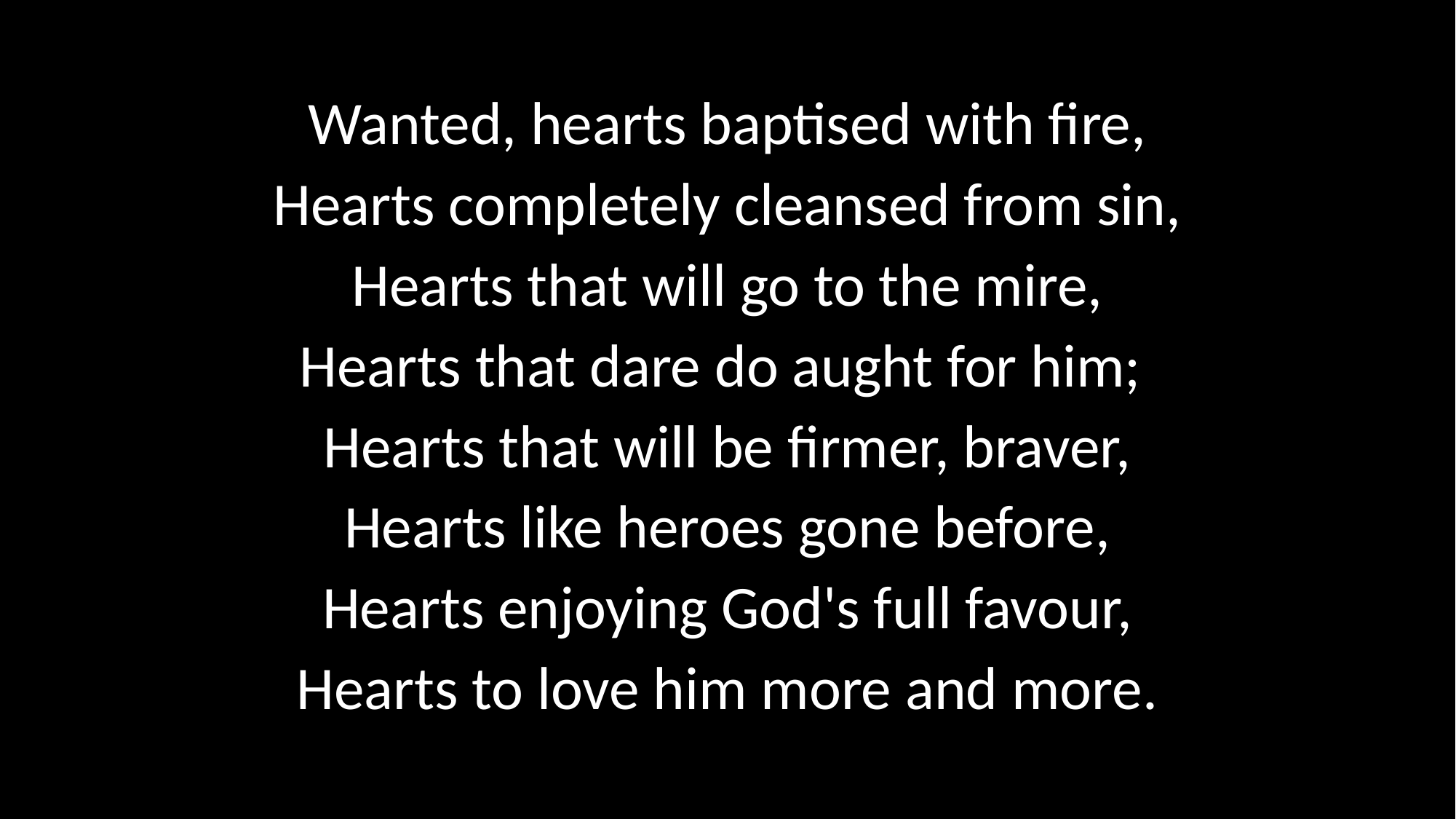

Wanted, hearts baptised with fire,
Hearts completely cleansed from sin,
Hearts that will go to the mire,
Hearts that dare do aught for him;
Hearts that will be firmer, braver,
Hearts like heroes gone before,
Hearts enjoying God's full favour,
Hearts to love him more and more.